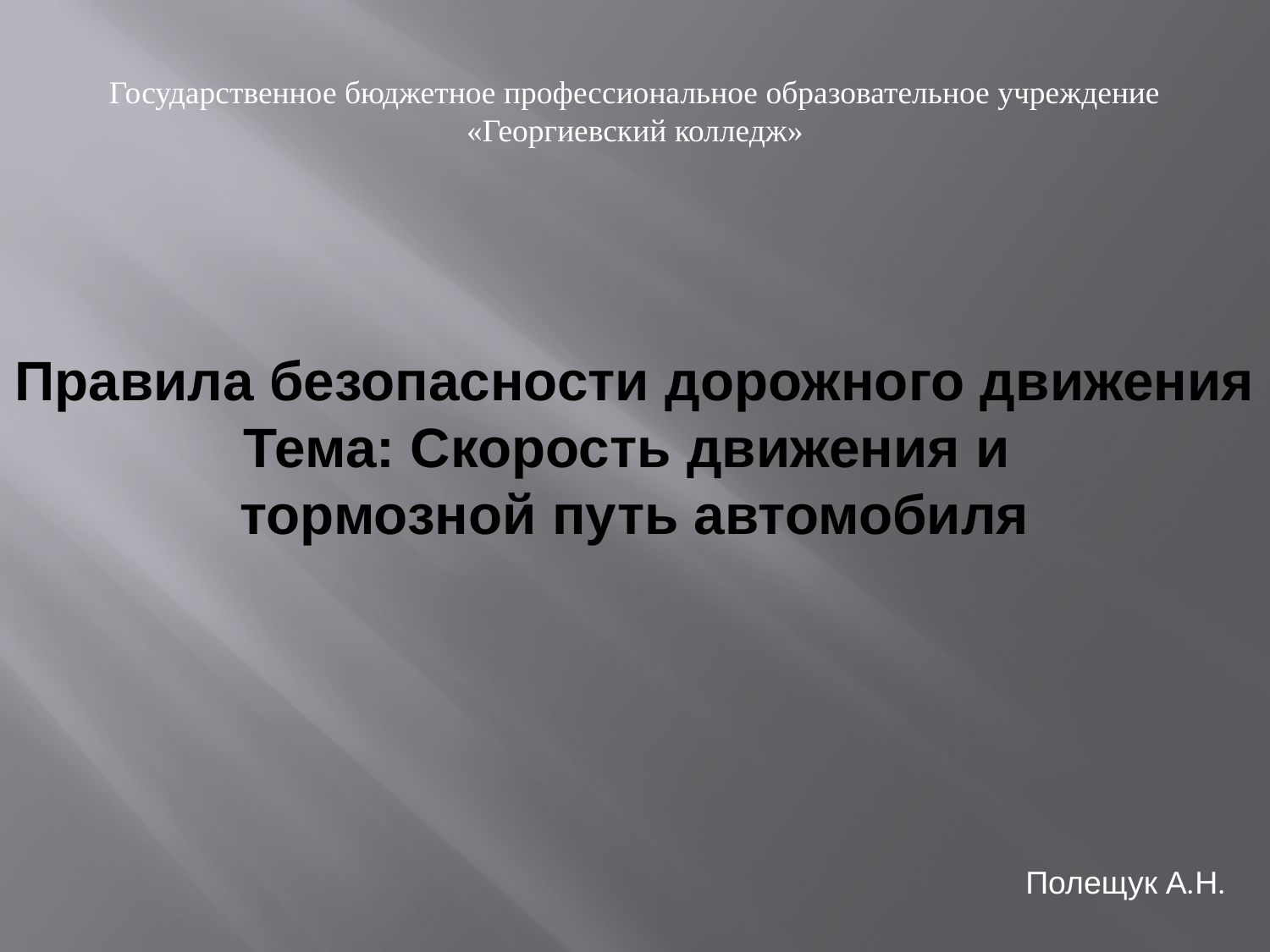

Государственное бюджетное профессиональное образовательное учреждение «Георгиевский колледж»
# Правила безопасности дорожного движения Тема: Скорость движения и тормозной путь автомобиля
Полещук А.Н.